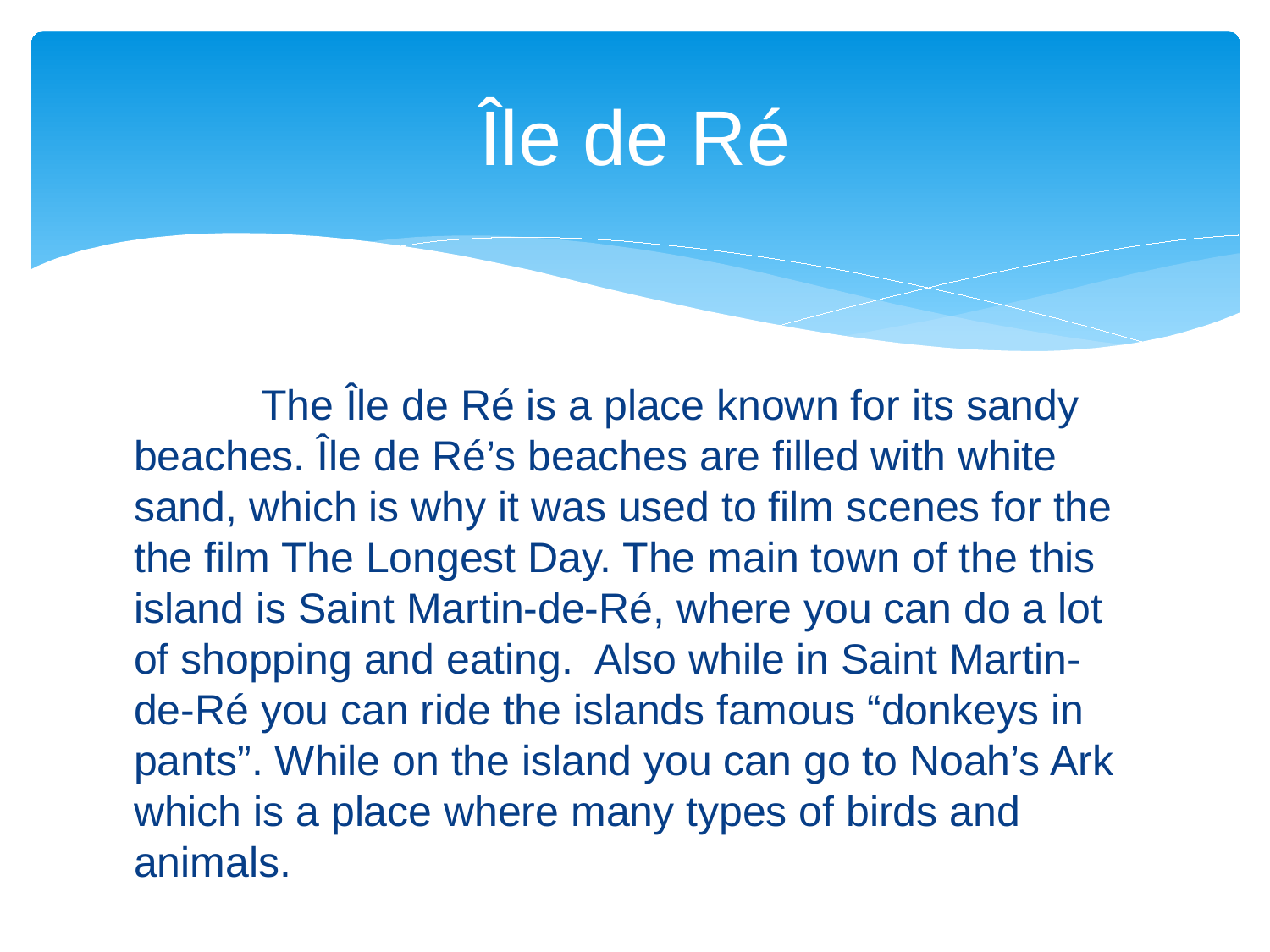

# Île de Ré
	The Île de Ré is a place known for its sandy beaches. Île de Ré’s beaches are filled with white sand, which is why it was used to film scenes for the the film The Longest Day. The main town of the this island is Saint Martin-de-Ré, where you can do a lot of shopping and eating.  Also while in Saint Martin-de-Ré you can ride the islands famous “donkeys in pants”. While on the island you can go to Noah’s Ark which is a place where many types of birds and animals.